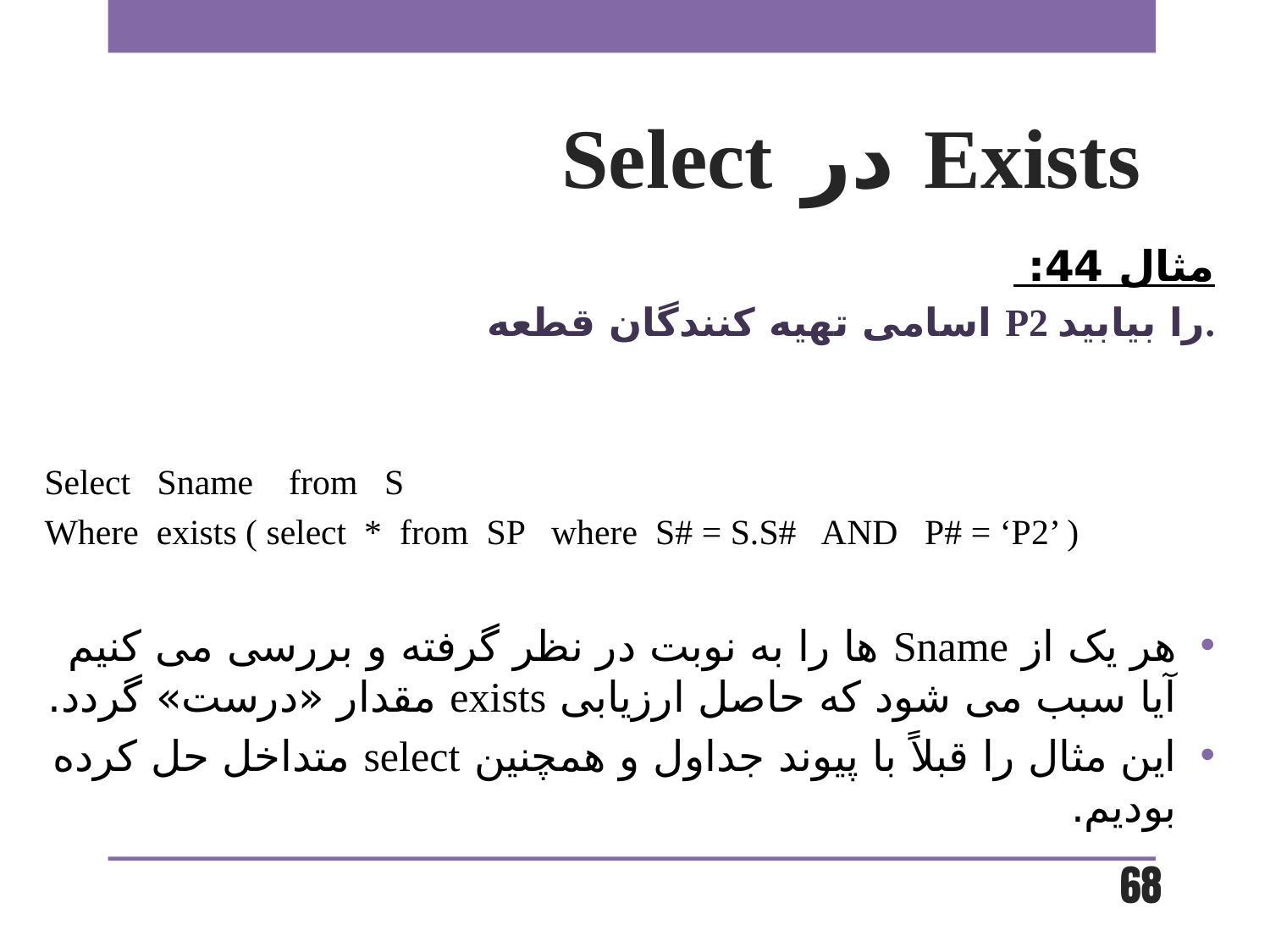

# Exists در Select
مثال 44:
اسامی تهیه کنندگان قطعه P2 را بیابید.

Select   Sname    from   S
Where  exists ( select  *  from  SP   where  S# = S.S#   AND   P# = ‘P2’ )

هر یک از Sname ها را به نوبت در نظر گرفته و بررسی می کنیم آیا سبب می شود که حاصل ارزیابی exists مقدار «درست» گردد.
این مثال را قبلاً با پیوند جداول و همچنین select متداخل حل کرده بودیم.

68